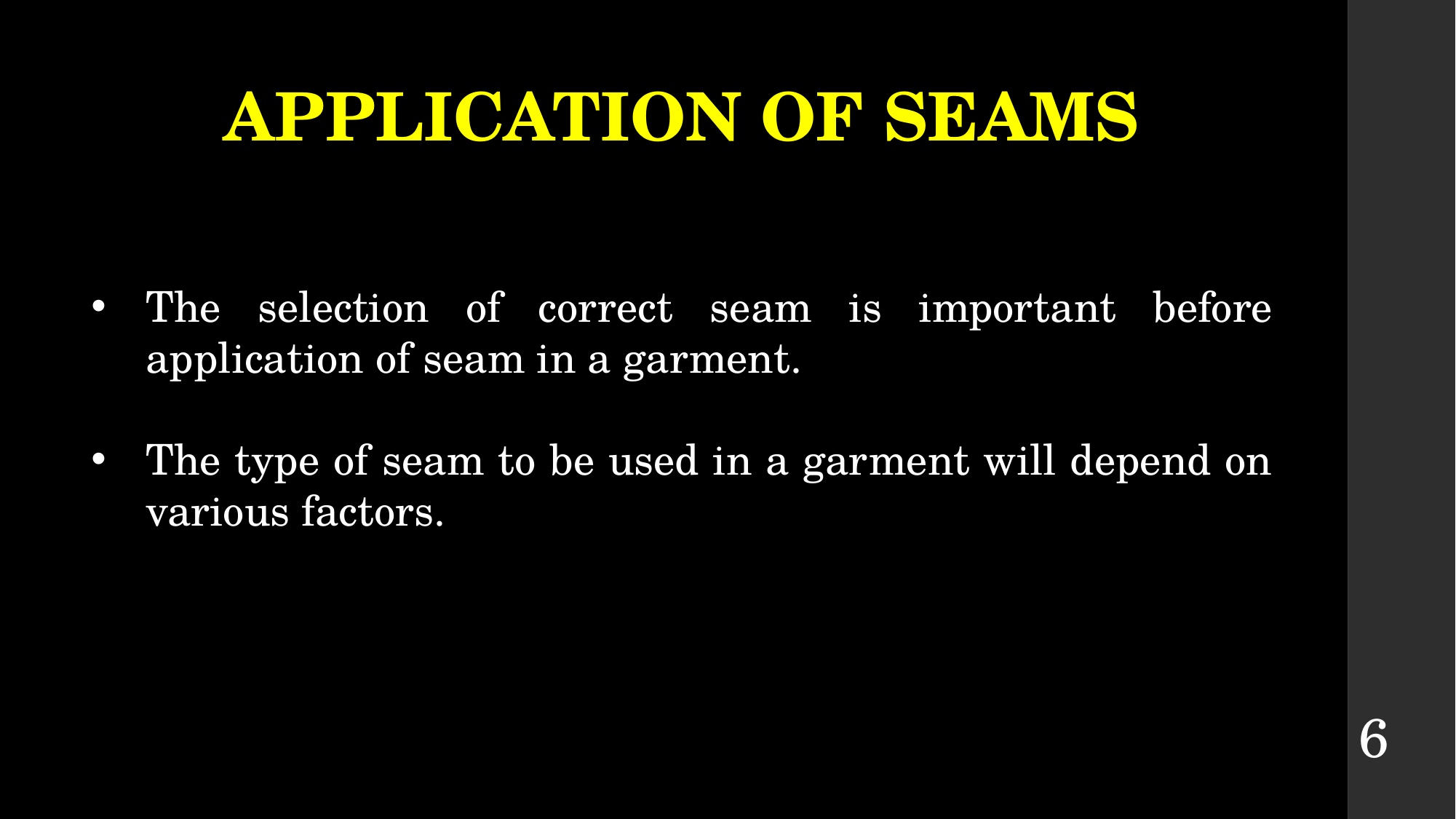

# APPLICATION OF SEAMS
The selection of correct seam is important before application of seam in a garment.

The type of seam to be used in a garment will depend on various factors.
6